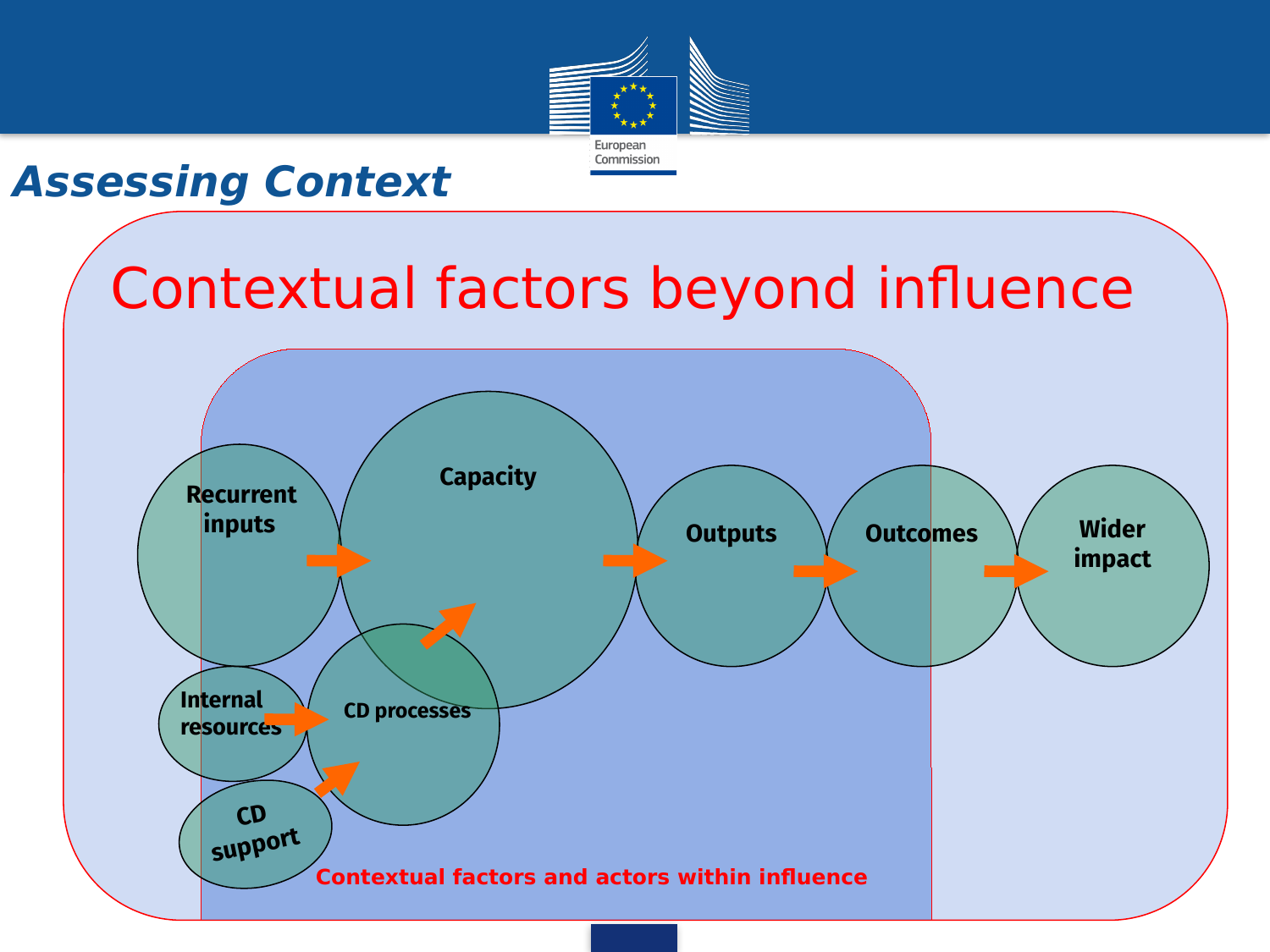

# Assessing Context
Contextual factors beyond influence

       Contextual factors and actors within influence

Capacity
 Recurrent inputs

Outputs

Outcomes

Wider impact

  CD processes
Internal resources

CD support